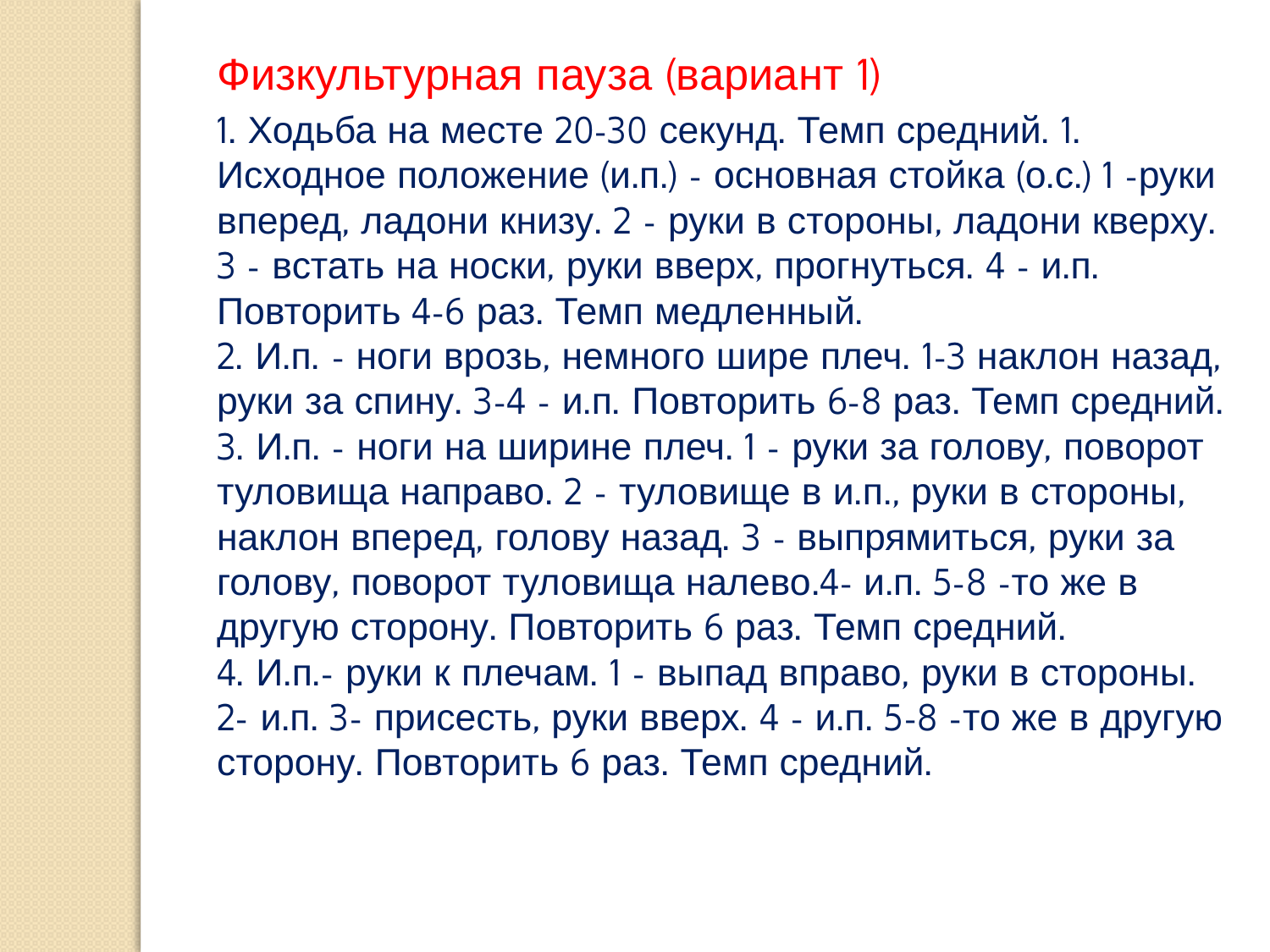

Физкультурная пауза (вариант 1)
	1. Ходьба на месте 20-30 секунд. Темп средний. 1. Исходное положение (и.п.) - основная стойка (о.с.) 1 -руки вперед, ладони книзу. 2 - руки в стороны, ладони кверху. 3 - встать на носки, руки вверх, прогнуться. 4 - и.п. Повторить 4-6 раз. Темп медленный.
2. И.п. - ноги врозь, немного шире плеч. 1-3 наклон назад, руки за спину. 3-4 - и.п. Повторить 6-8 раз. Темп средний.
3. И.п. - ноги на ширине плеч. 1 - руки за голову, поворот туловища направо. 2 - туловище в и.п., руки в стороны, наклон вперед, голову назад. 3 - выпрямиться, руки за голову, поворот туловища налево.4- и.п. 5-8 -то же в другую сторону. Повторить 6 раз. Темп средний.
4. И.п.- руки к плечам. 1 - выпад вправо, руки в стороны. 2- и.п. 3- присесть, руки вверх. 4 - и.п. 5-8 -то же в другую сторону. Повторить 6 раз. Темп средний.